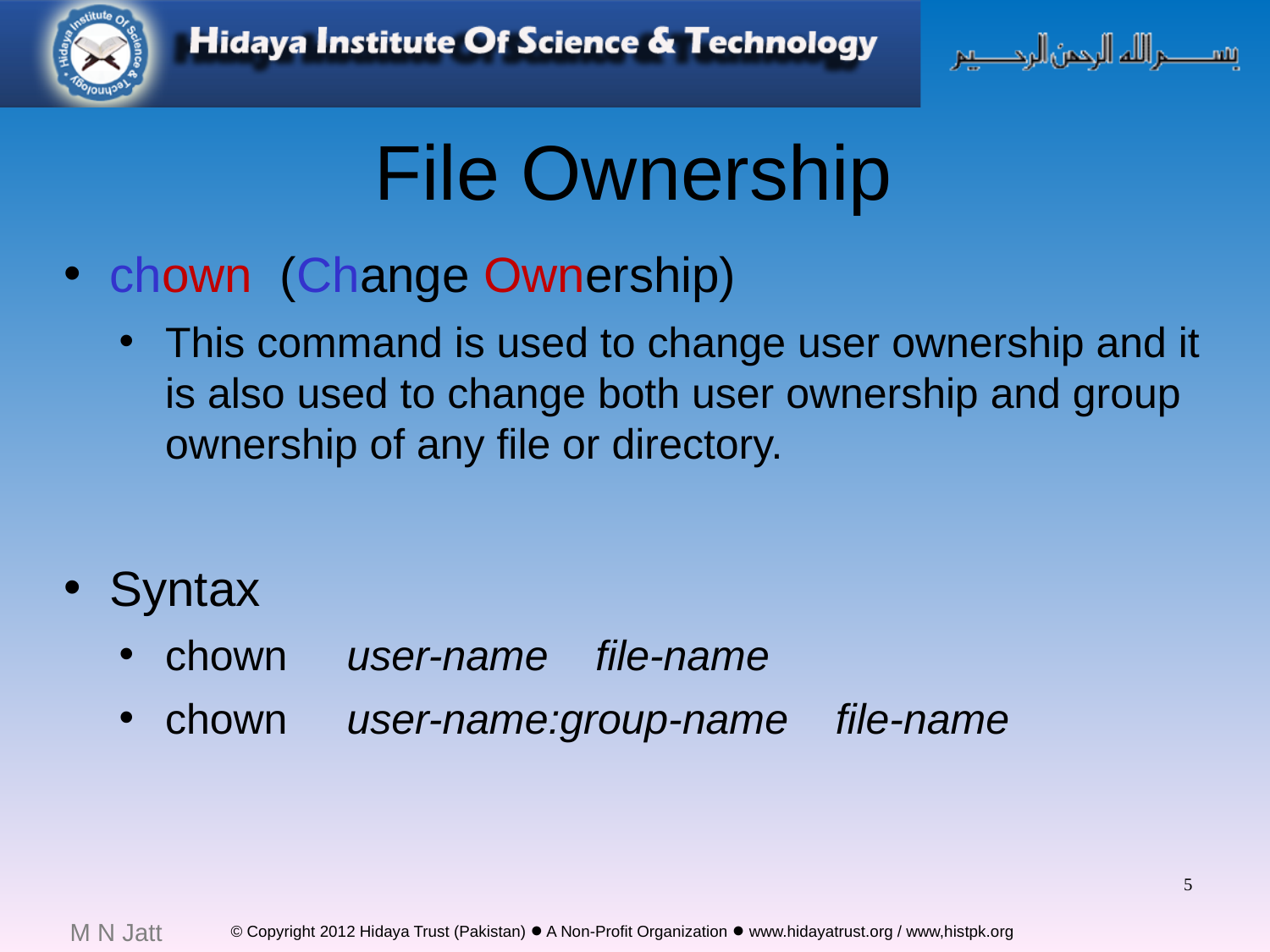

# File Ownership
chown  (Change Ownership)
This command is used to change user ownership and it is also used to change both user ownership and group ownership of any file or directory.

Syntax
chown     user-name    file-name
chown     user-name:group-name    file-name

5